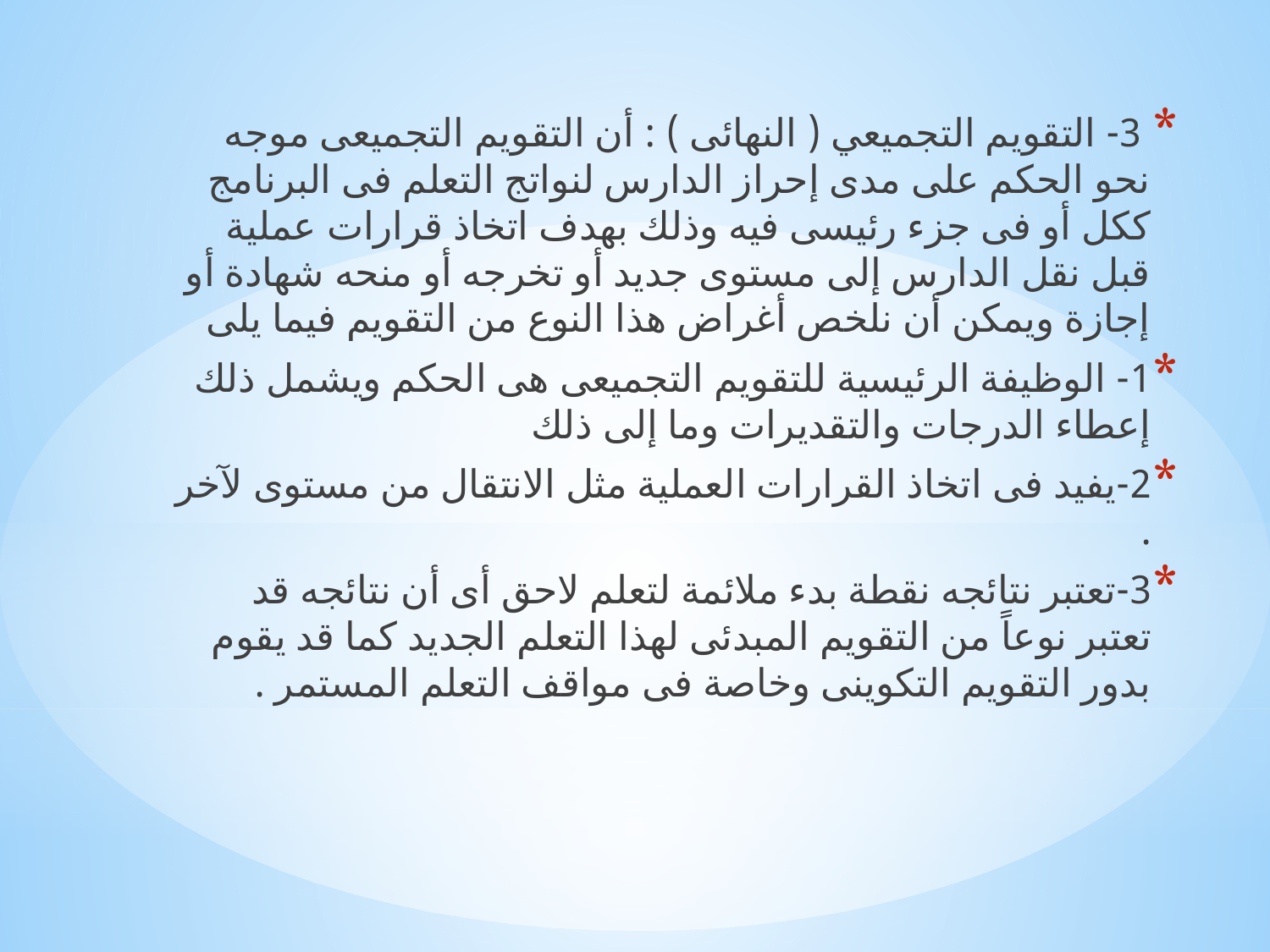

3- التقويم التجميعي ( النهائى ) : أن التقويم التجميعى موجه نحو الحكم على مدى إحراز الدارس لنواتج التعلم فى البرنامج ككل أو فى جزء رئيسى فيه وذلك بهدف اتخاذ قرارات عملية قبل نقل الدارس إلى مستوى جديد أو تخرجه أو منحه شهادة أو إجازة ويمكن أن نلخص أغراض هذا النوع من التقويم فيما يلى
1- الوظيفة الرئيسية للتقويم التجميعى هى الحكم ويشمل ذلك إعطاء الدرجات والتقديرات وما إلى ذلك
2-يفيد فى اتخاذ القرارات العملية مثل الانتقال من مستوى لآخر .
3-تعتبر نتائجه نقطة بدء ملائمة لتعلم لاحق أى أن نتائجه قد تعتبر نوعاً من التقويم المبدئى لهذا التعلم الجديد كما قد يقوم بدور التقويم التكوينى وخاصة فى مواقف التعلم المستمر .